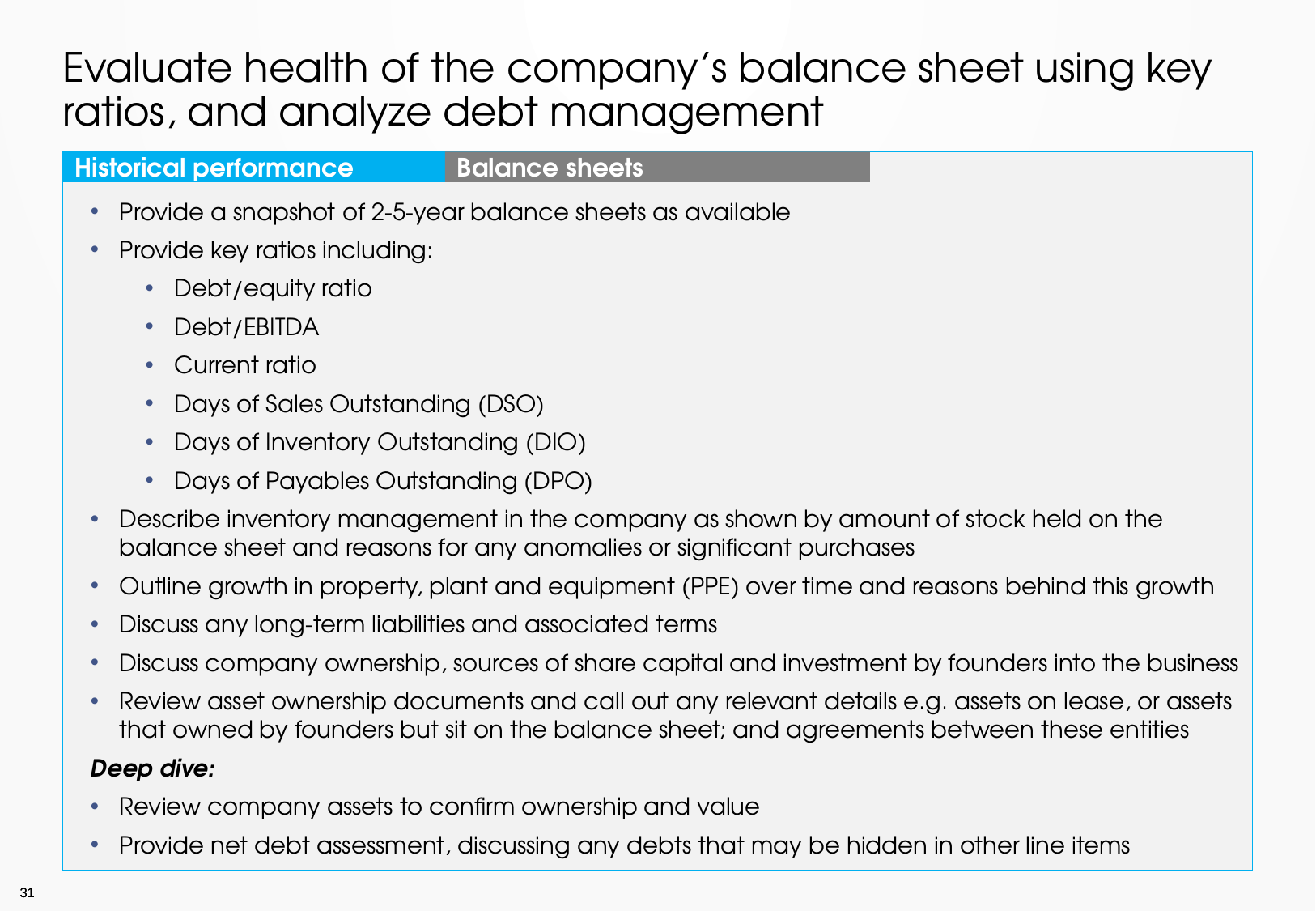

# Evaluate health of the company’s balance sheet using key ratios, and analyze debt management

Provide a snapshot of 2-5-year balance sheets as available
Provide key ratios including:
Debt/equity ratio
Debt/EBITDA
Current ratio
Days of Sales Outstanding (DSO)
Days of Inventory Outstanding (DIO)
Days of Payables Outstanding (DPO)
Describe inventory management in the company as shown by amount of stock held on the balance sheet and reasons for any anomalies or significant purchases
Outline growth in property, plant and equipment (PPE) over time and reasons behind this growth
Discuss any long-term liabilities and associated terms
Discuss company ownership, sources of share capital and investment by founders into the business
Review asset ownership documents and call out any relevant details e.g. assets on lease, or assets that owned by founders but sit on the balance sheet; and agreements between these entities
Deep dive:
Review company assets to confirm ownership and value
Provide net debt assessment, discussing any debts that may be hidden in other line items
Historical performance
Balance sheets

31